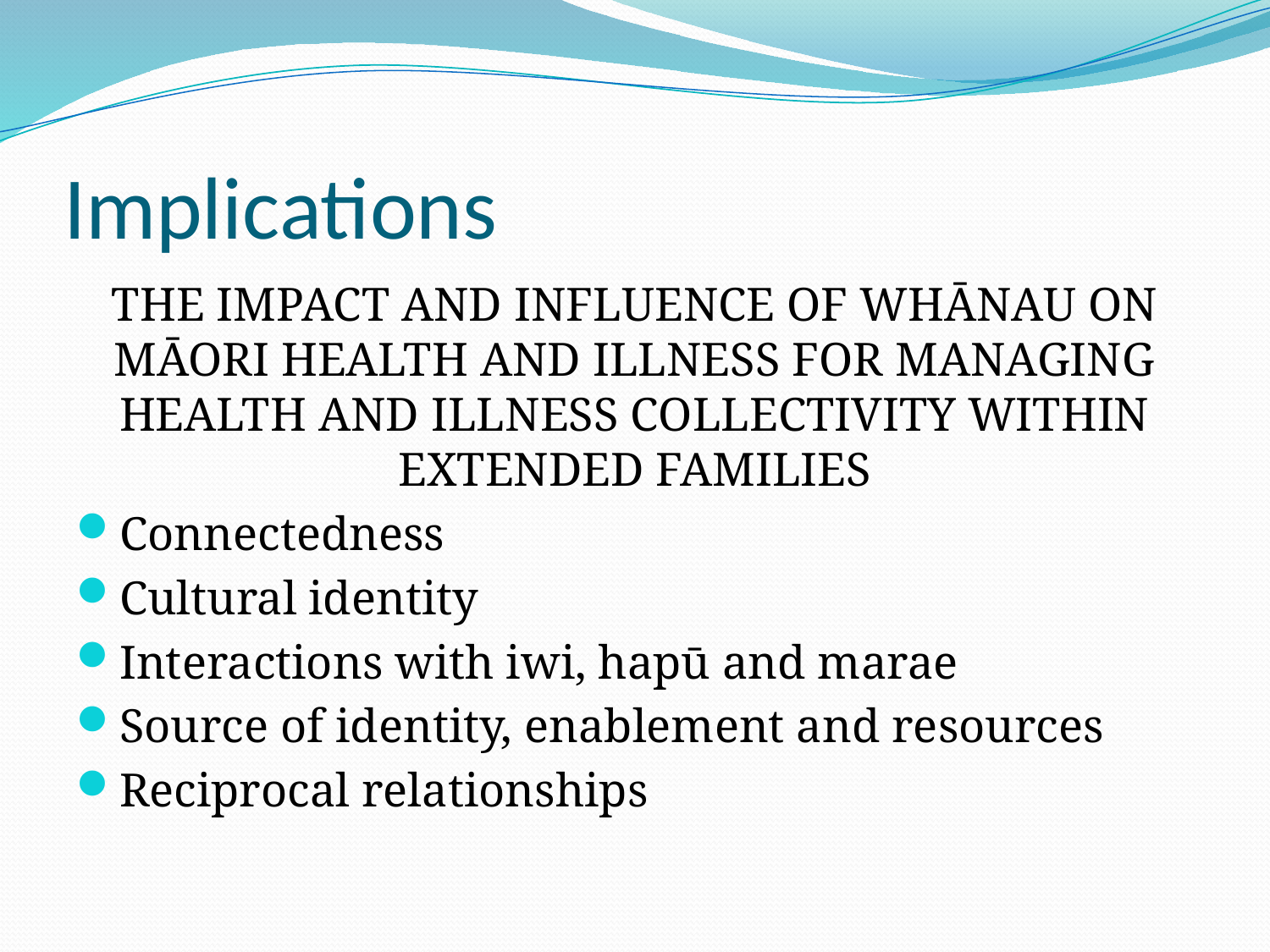

# Implications
THE IMPACT AND INFLUENCE OF WHĀNAU ON MĀORI HEALTH AND ILLNESS FOR MANAGING HEALTH AND ILLNESS COLLECTIVITY WITHIN EXTENDED FAMILIES
Connectedness
Cultural identity
Interactions with iwi, hapū and marae
Source of identity, enablement and resources
Reciprocal relationships